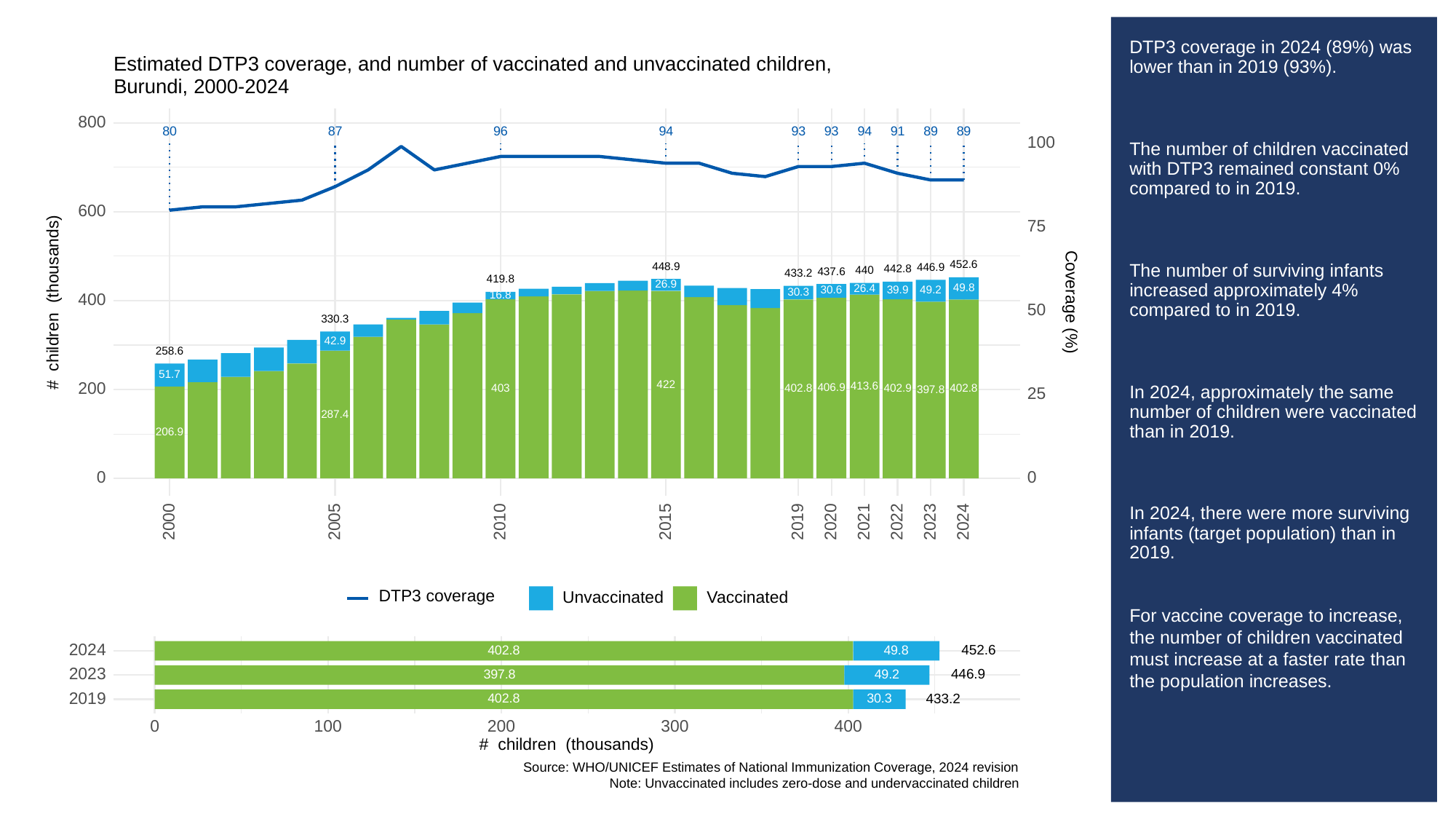

# DTP3 coverage in 2024 (89%) was lower than in 2019 (93%).

The number of children vaccinated with DTP3 remained constant 0% compared to in 2019.

The number of surviving infants increased approximately 4% compared to in 2019.

In 2024, approximately the same number of children were vaccinated than in 2019.

In 2024, there were more surviving infants (target population) than in 2019.

For vaccine coverage to increase, the number of children vaccinated must increase at a faster rate than the population increases.

Estimated DTP3 coverage, and number of vaccinated and unvaccinated children,
Burundi, 2000-2024

800

93
93
80
87
96
94
94
91
89
89
100

600

75

452.6
448.9
446.9
442.8
440
437.6
433.2
419.8

26.9

49.8
26.4

39.9
49.2
30.6

30.3

16.8

400
#  children  (thousands)
Coverage (%)

50

330.3

42.9

258.6

51.7

422

413.6
200
406.9
403
402.9
402.8
402.8
397.8

25

287.4
206.9

0
0

2023
2000
2005
2010
2015
2019
2020
2021
2022
2024

DTP3 coverage
Unvaccinated
Vaccinated

2024
452.6
402.8
49.8

2023
446.9
397.8
49.2

2019
433.2
30.3
402.8

300
0
100
200
400
#  children  (thousands)
Source: WHO/UNICEF Estimates of National Immunization Coverage, 2024 revision
Note: Unvaccinated includes zero-dose and undervaccinated children